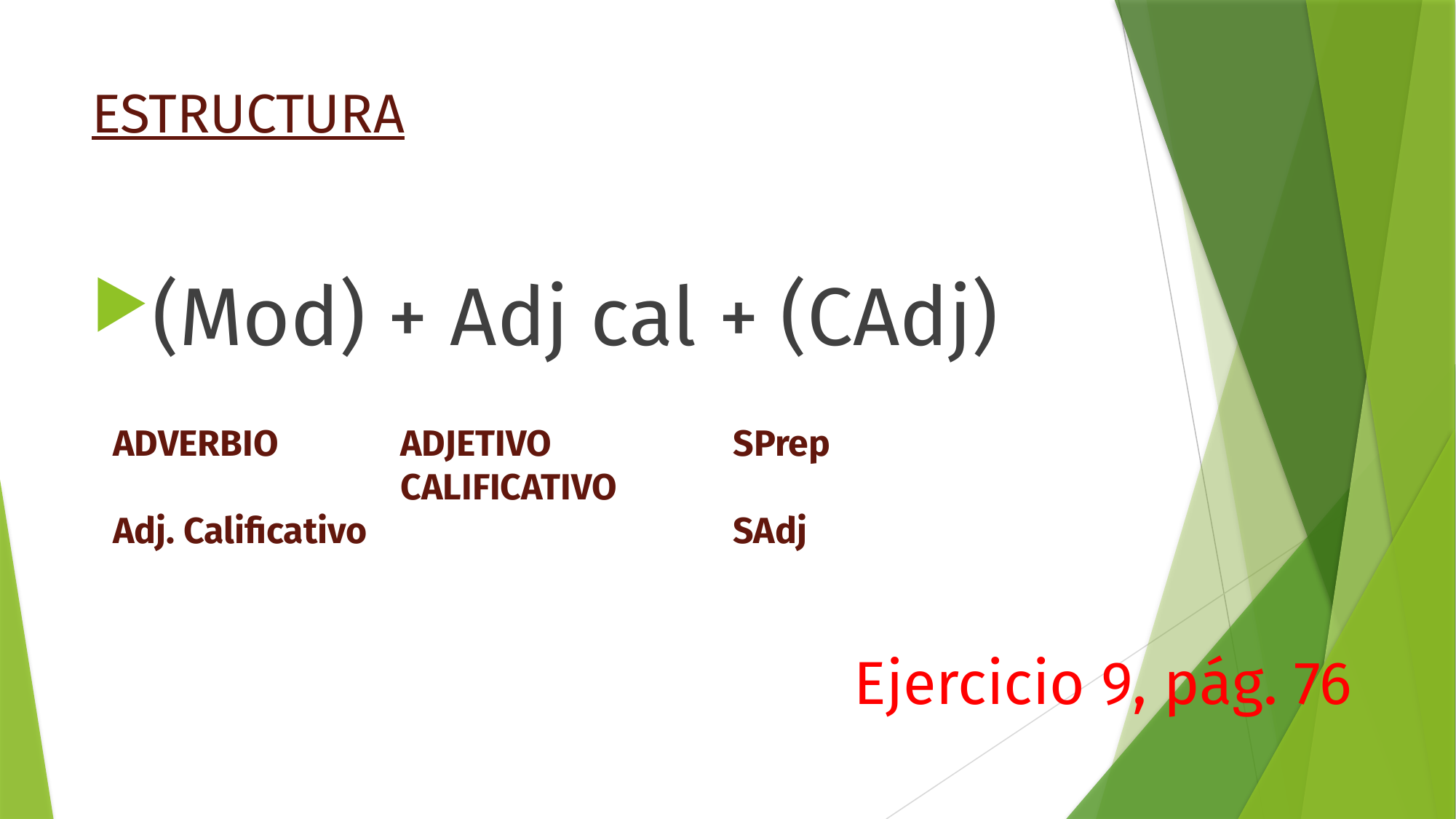

# ESTRUCTURA
(Mod) + Adj cal + (CAdj)
ADVERBIO

Adj. Calificativo
ADJETIVO
CALIFICATIVO
SPrep

SAdj

Ejercicio 9, pág. 76